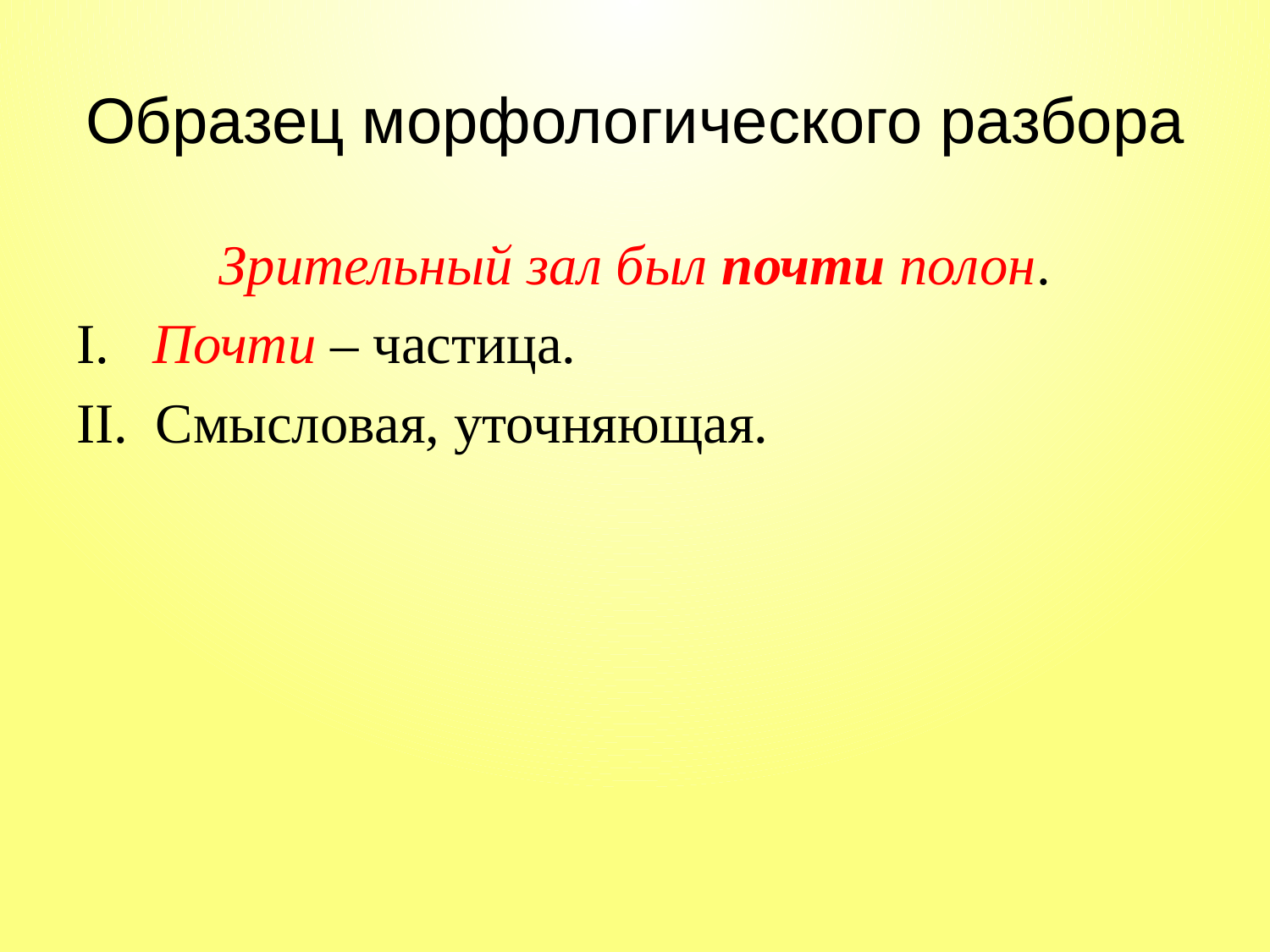

# Образец морфологического разбора
Зрительный зал был почти полон.
 Почти – частица.
Смысловая, уточняющая.